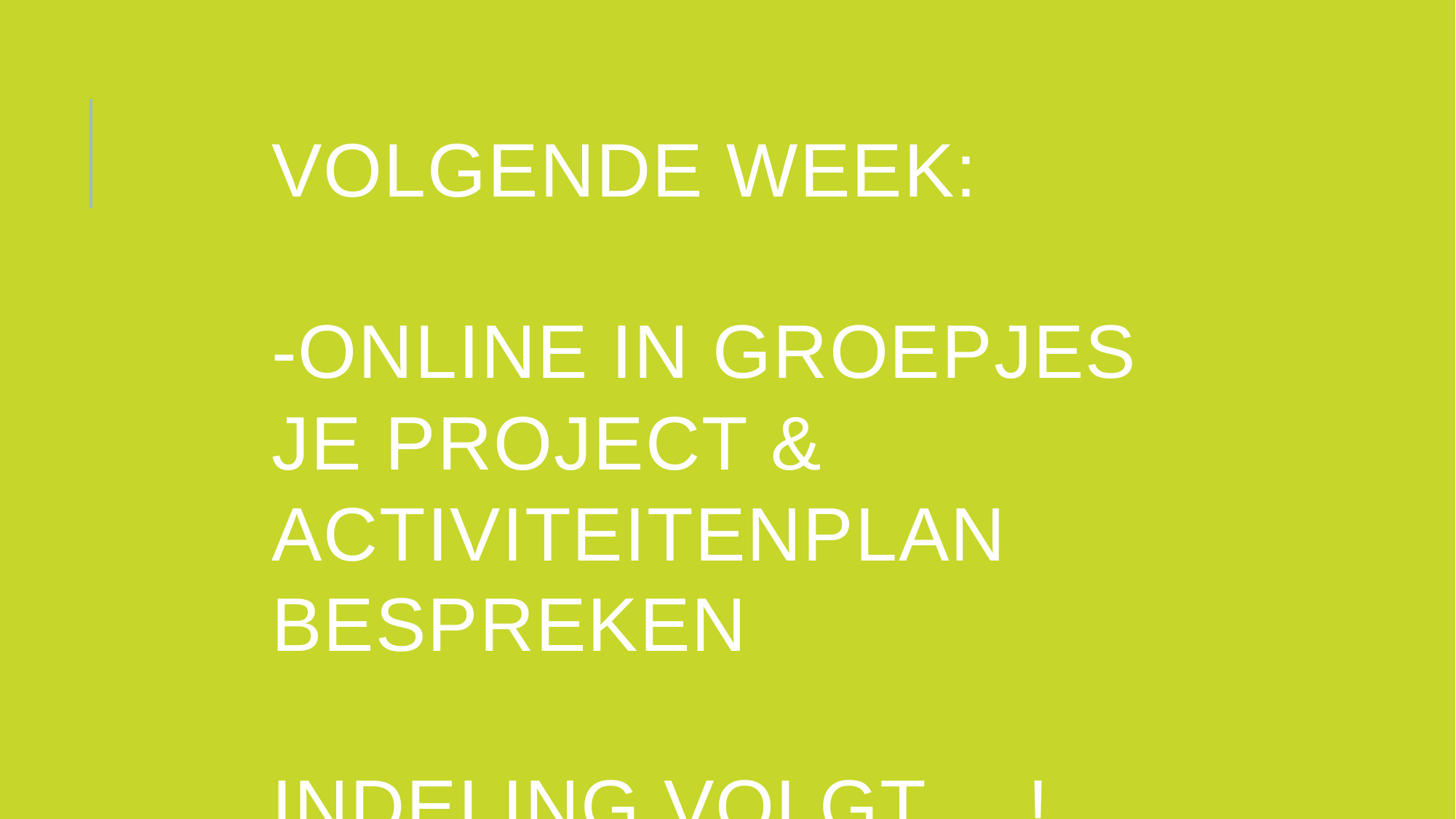

#
Volgende week:

-online in groepjes je project & activiteitenplan bespreken

Indeling volgt….!